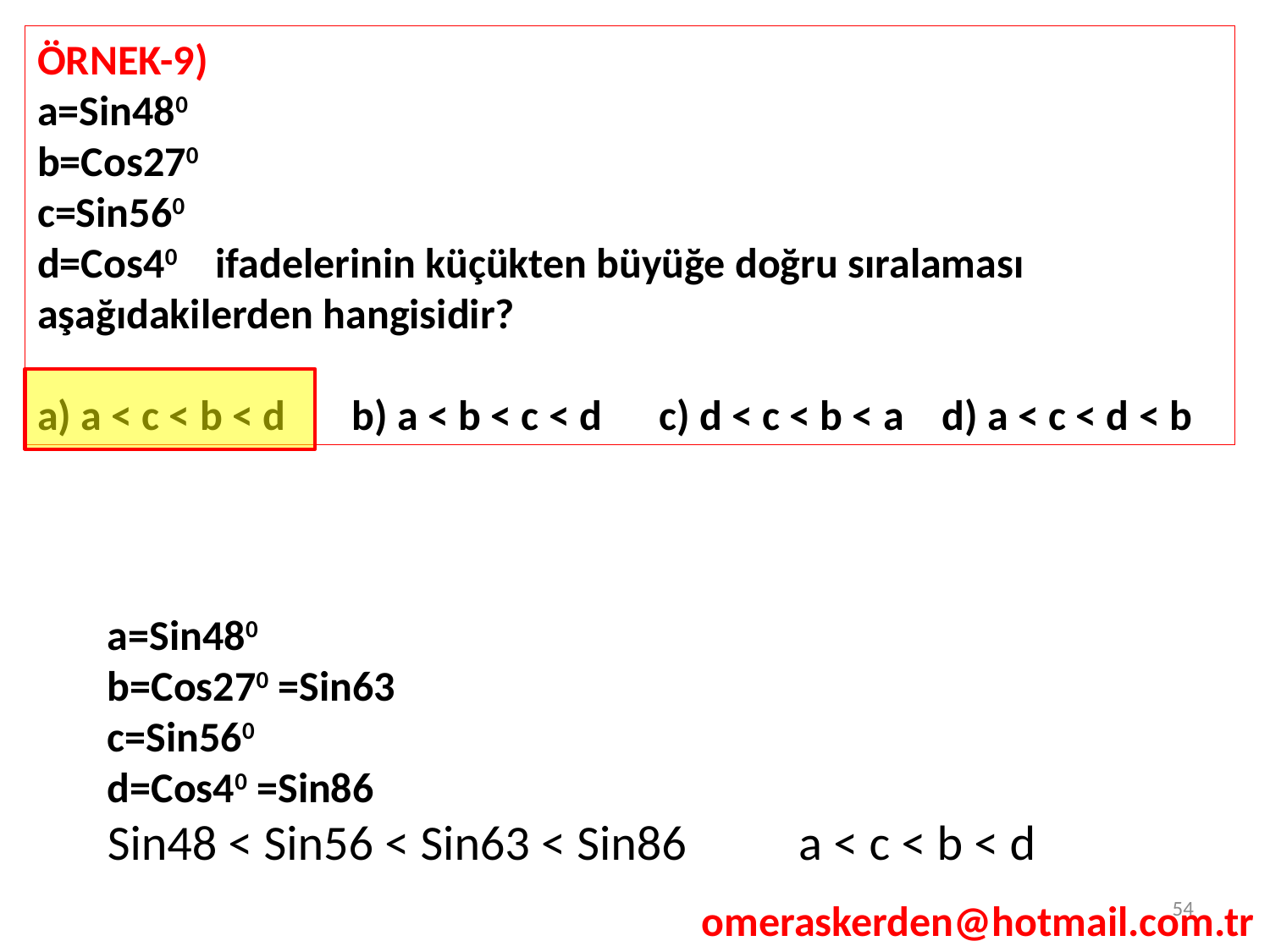

ÖRNEK-9)
a=Sin480
b=Cos270
c=Sin560
d=Cos40    ifadelerinin küçükten büyüğe doğru sıralaması aşağıdakilerden hangisidir?

a) a < c < b < d       b) a < b < c < d      c) d < c < b < a    d) a < c < d < b

a=Sin480
b=Cos270 =Sin63
c=Sin560
d=Cos40 =Sin86
Sin48 < Sin56 < Sin63 < Sin86          a < c < b < d
54
omeraskerden@hotmail.com.tr